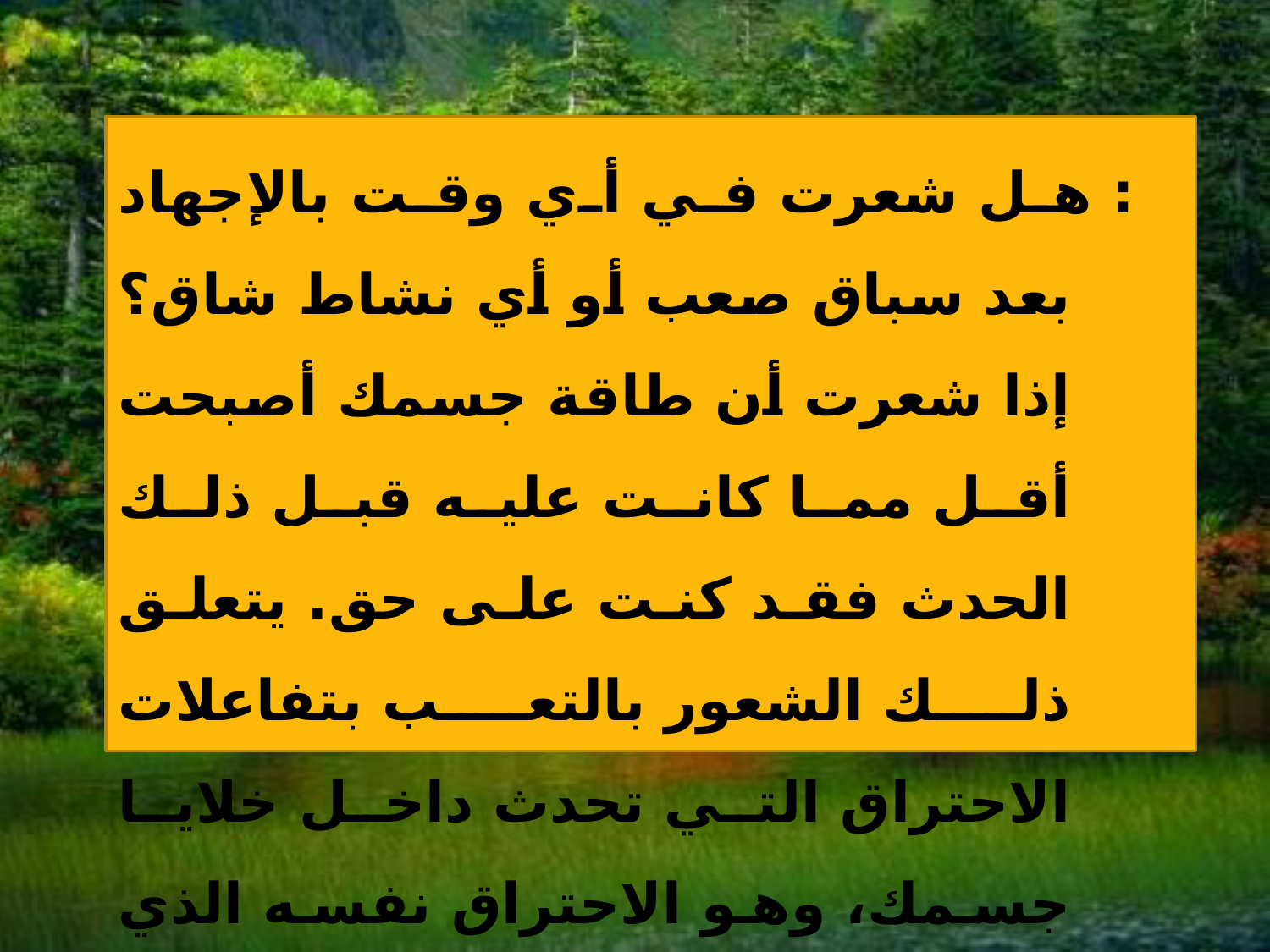

: هل شعرت في أي وقت بالإجهاد بعد سباق صعب أو أي نشاط شاق؟ إذا شعرت أن طاقة جسمك أصبحت أقل مما كانت عليه قبل ذلك الحدث فقد كنت على حق. يتعلق ذلك الشعور بالتعب بتفاعلات الاحتراق التي تحدث داخل خلايا جسمك، وهو الاحتراق نفسه الذي قد تشاهده عند احتراق النار.